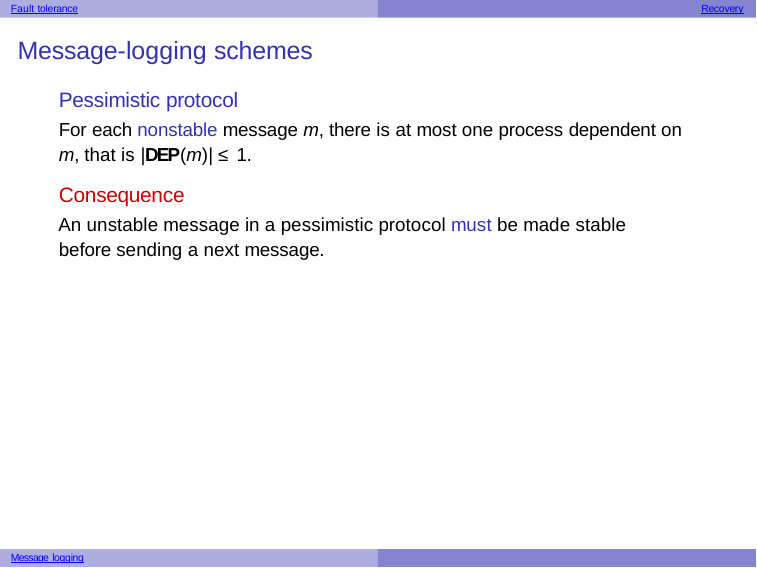

Fault tolerance
Recovery
Message-logging schemes
Pessimistic protocol
For each nonstable message m, there is at most one process dependent on m, that is |DEP(m)| ≤ 1.
Consequence
An unstable message in a pessimistic protocol must be made stable before sending a next message.

Message logging